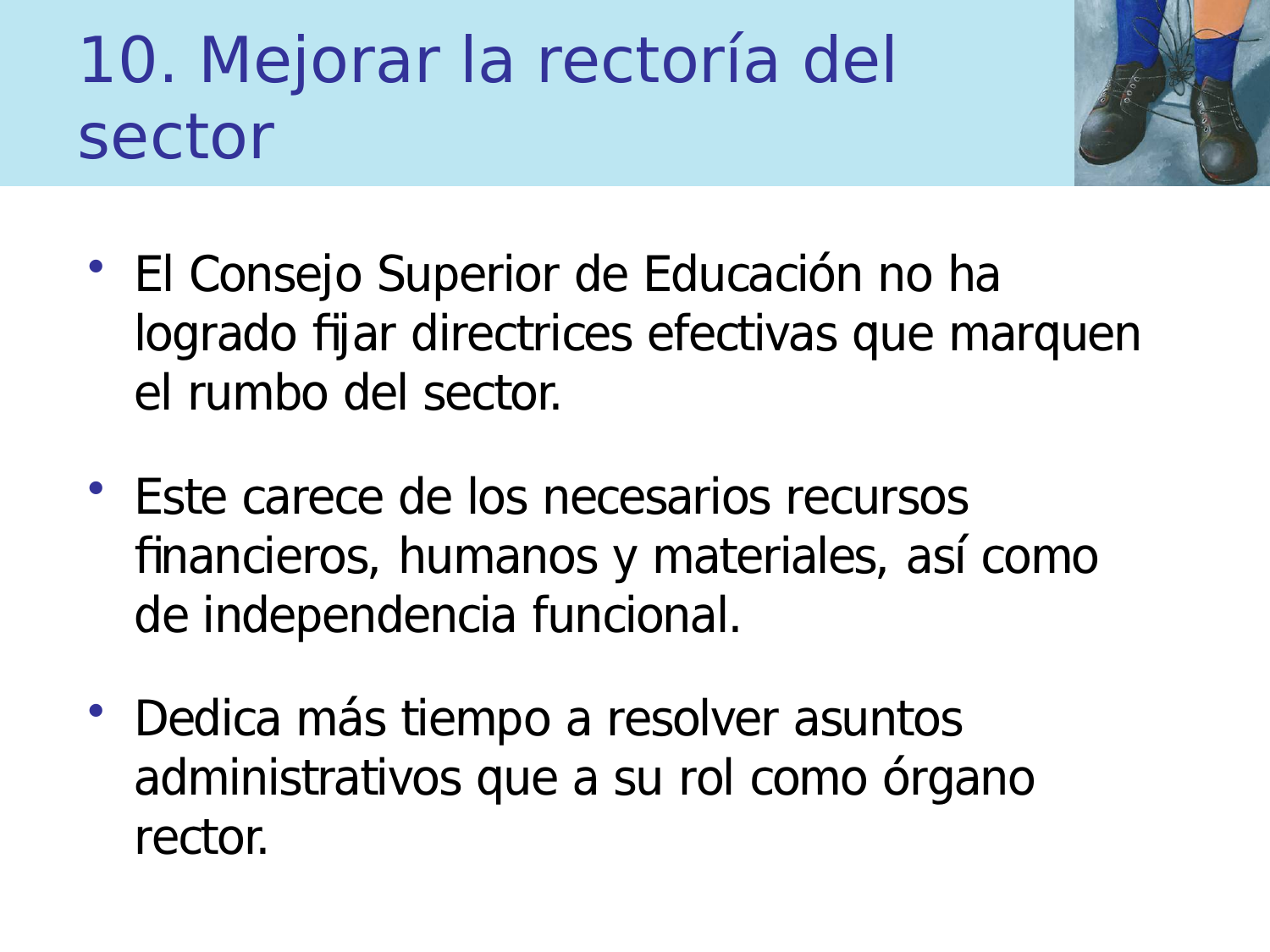

# 10. Mejorar la rectoría del sector
El Consejo Superior de Educación no ha logrado fijar directrices efectivas que marquen el rumbo del sector.

Este carece de los necesarios recursos financieros, humanos y materiales, así como de independencia funcional.

Dedica más tiempo a resolver asuntos administrativos que a su rol como órgano rector.